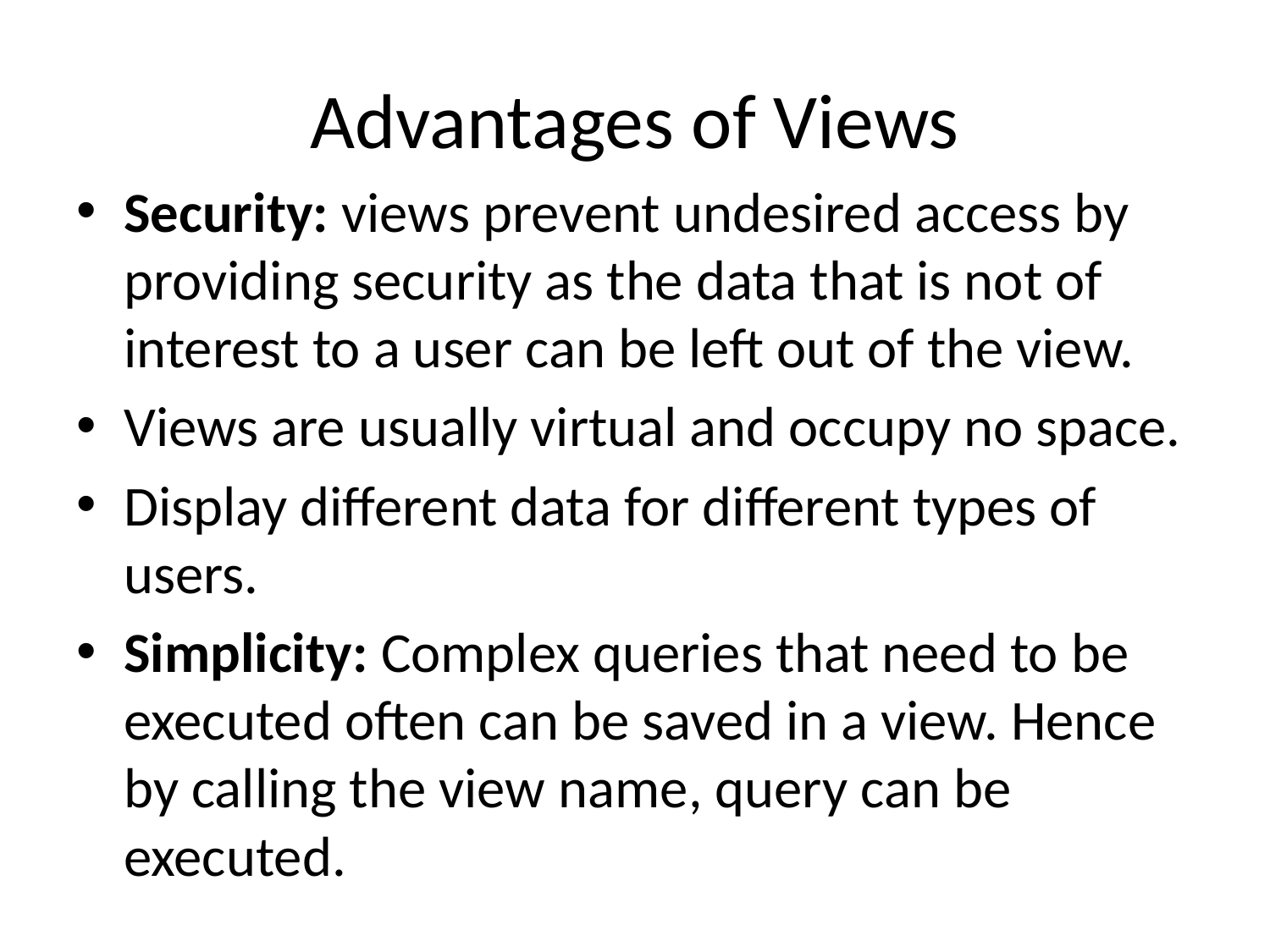

# Advantages of Views
Security: views prevent undesired access by providing security as the data that is not of interest to a user can be left out of the view.
Views are usually virtual and occupy no space.
Display different data for different types of users.
Simplicity: Complex queries that need to be executed often can be saved in a view. Hence by calling the view name, query can be executed.